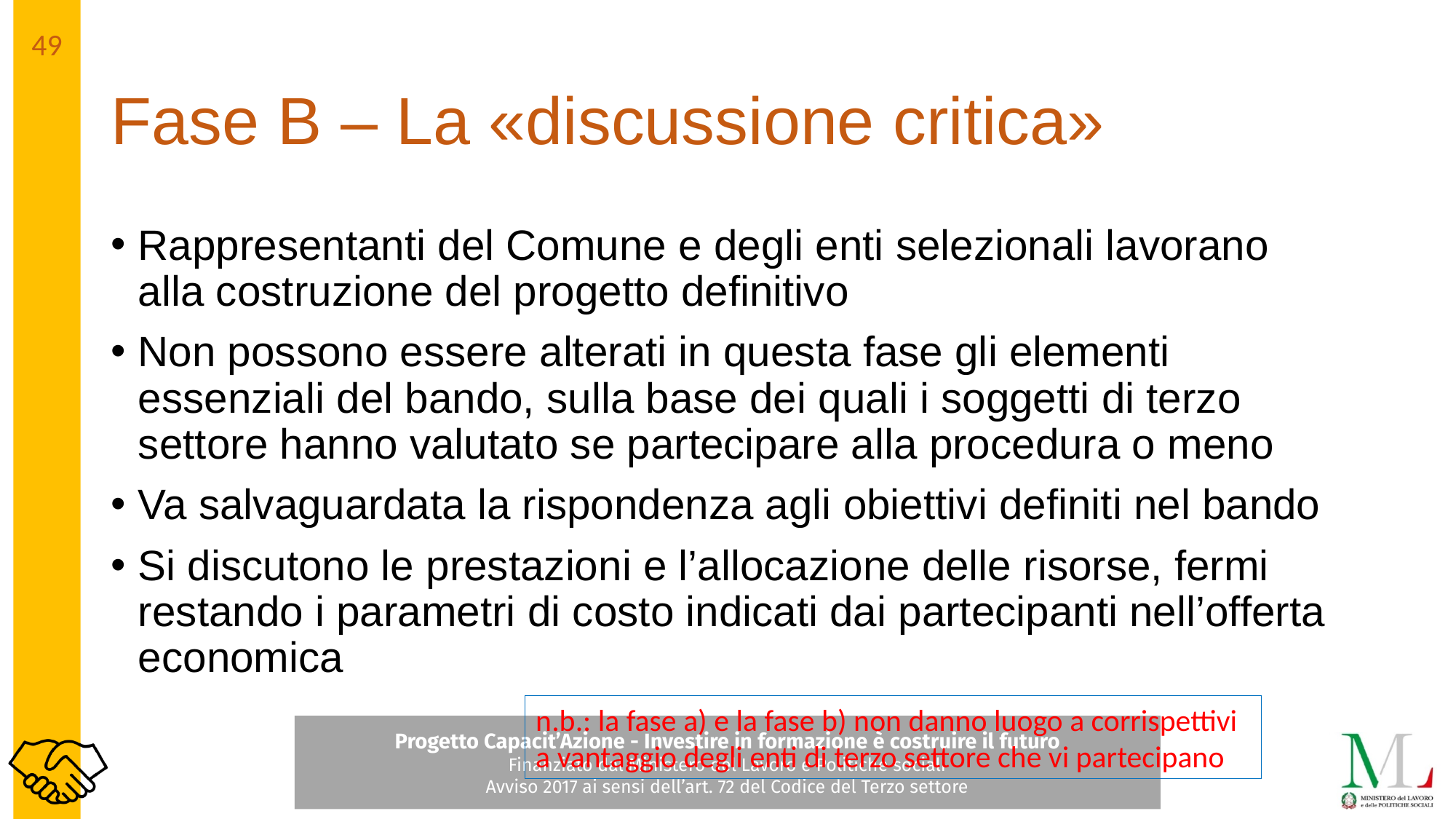

# Fase B – La «discussione critica»
Rappresentanti del Comune e degli enti selezionali lavorano alla costruzione del progetto definitivo
Non possono essere alterati in questa fase gli elementi essenziali del bando, sulla base dei quali i soggetti di terzo settore hanno valutato se partecipare alla procedura o meno
Va salvaguardata la rispondenza agli obiettivi definiti nel bando
Si discutono le prestazioni e l’allocazione delle risorse, fermi restando i parametri di costo indicati dai partecipanti nell’offerta economica
n.b.: la fase a) e la fase b) non danno luogo a corrispettivi a vantaggio degli enti di terzo settore che vi partecipano
49